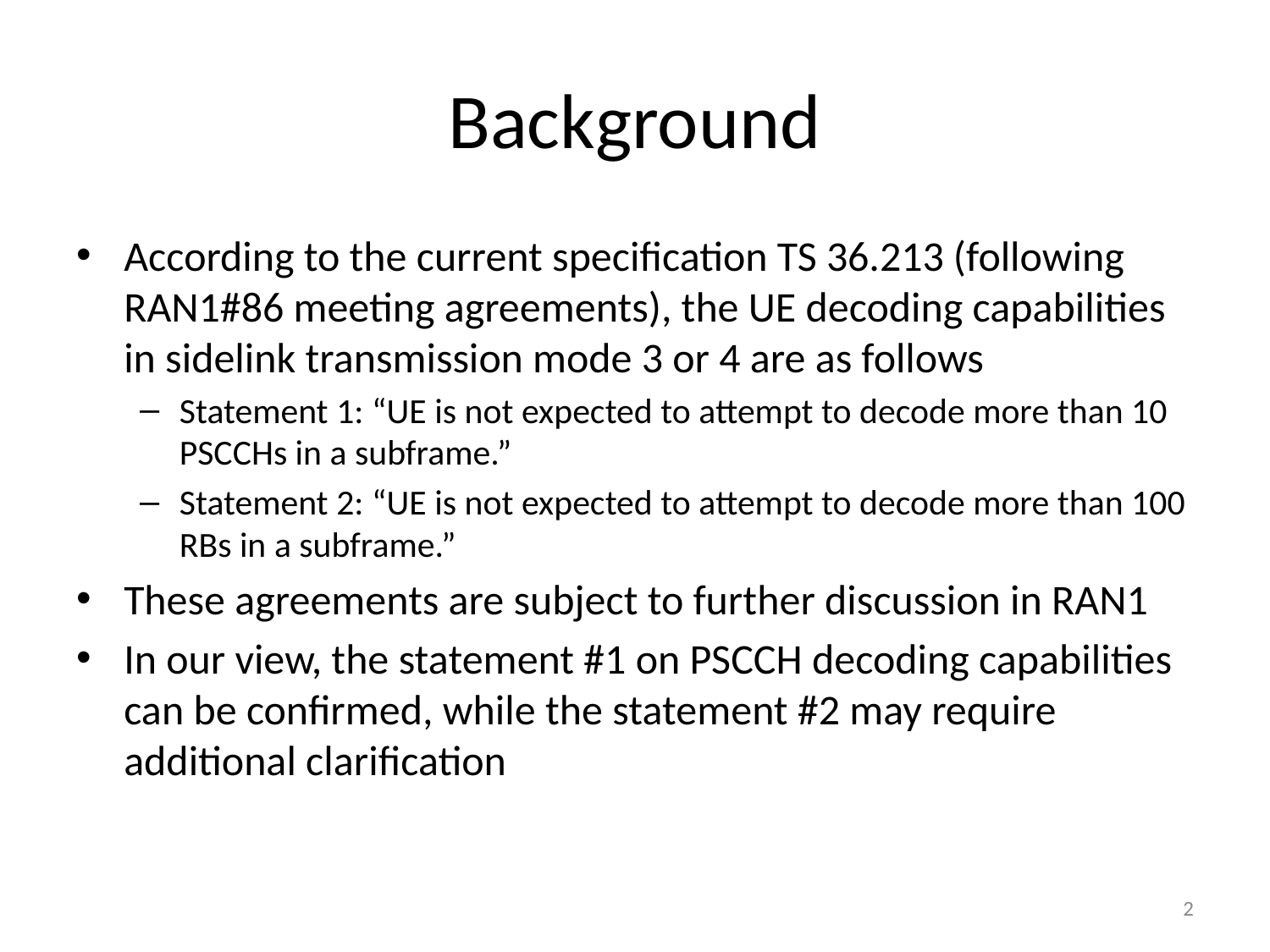

# Background
According to the current specification TS 36.213 (following RAN1#86 meeting agreements), the UE decoding capabilities in sidelink transmission mode 3 or 4 are as follows
Statement 1: “UE is not expected to attempt to decode more than 10 PSCCHs in a subframe.”
Statement 2: “UE is not expected to attempt to decode more than 100 RBs in a subframe.”
These agreements are subject to further discussion in RAN1
In our view, the statement #1 on PSCCH decoding capabilities can be confirmed, while the statement #2 may require additional clarification
2